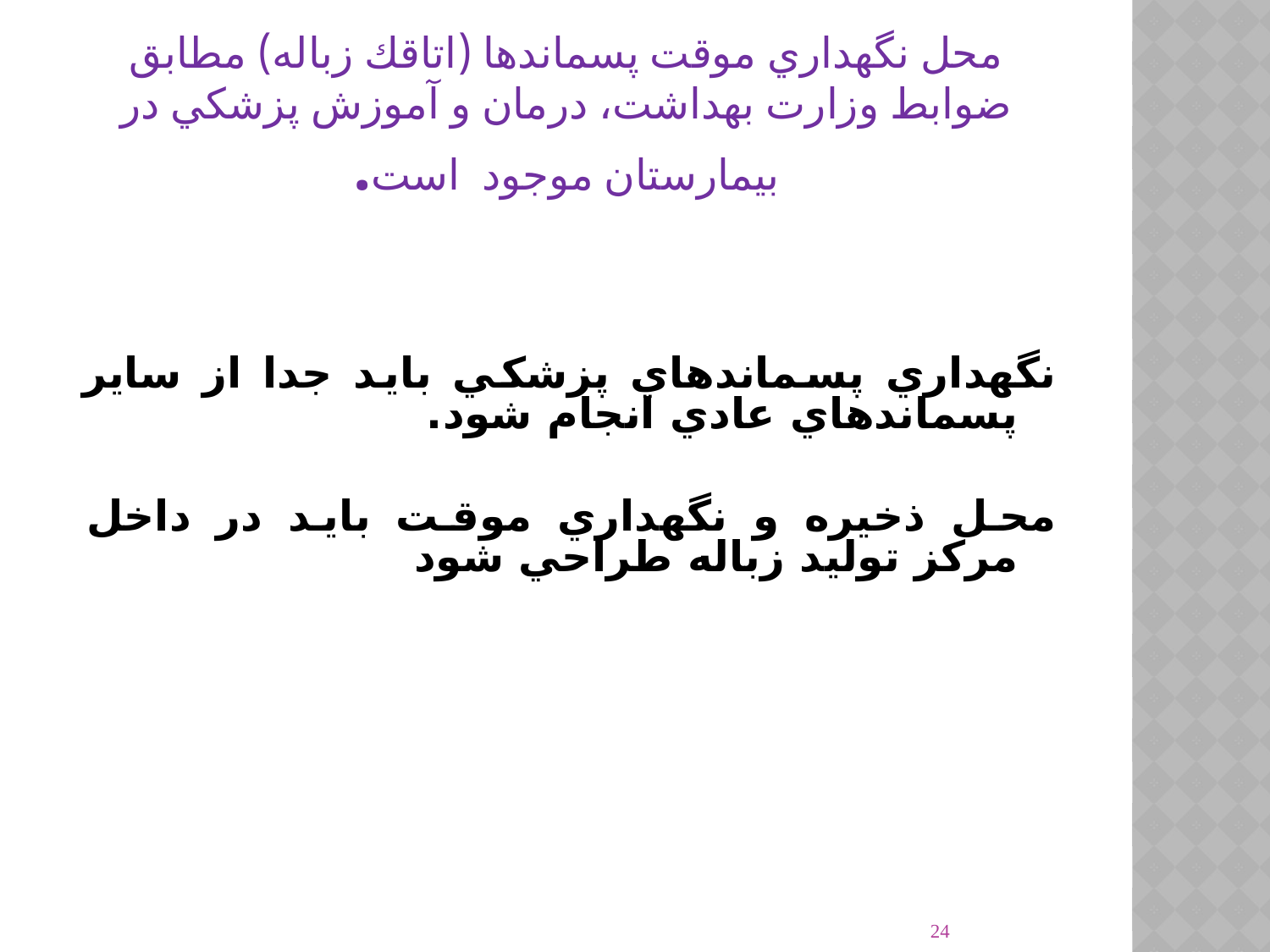

# محل نگهداري موقت پسماندها (اتاقك زباله) مطابق ضوابط وزارت بهداشت، درمان و آموزش پزشكي در بيمارستان موجود  است.
نگهداري پسماندھاي پزشكي بايد جدا از ساير پسماندھاي عادي انجام شود.

محل ذخیره و نگهداري موقت بايد در داخل مركز تولید زباله طراحي شود
24